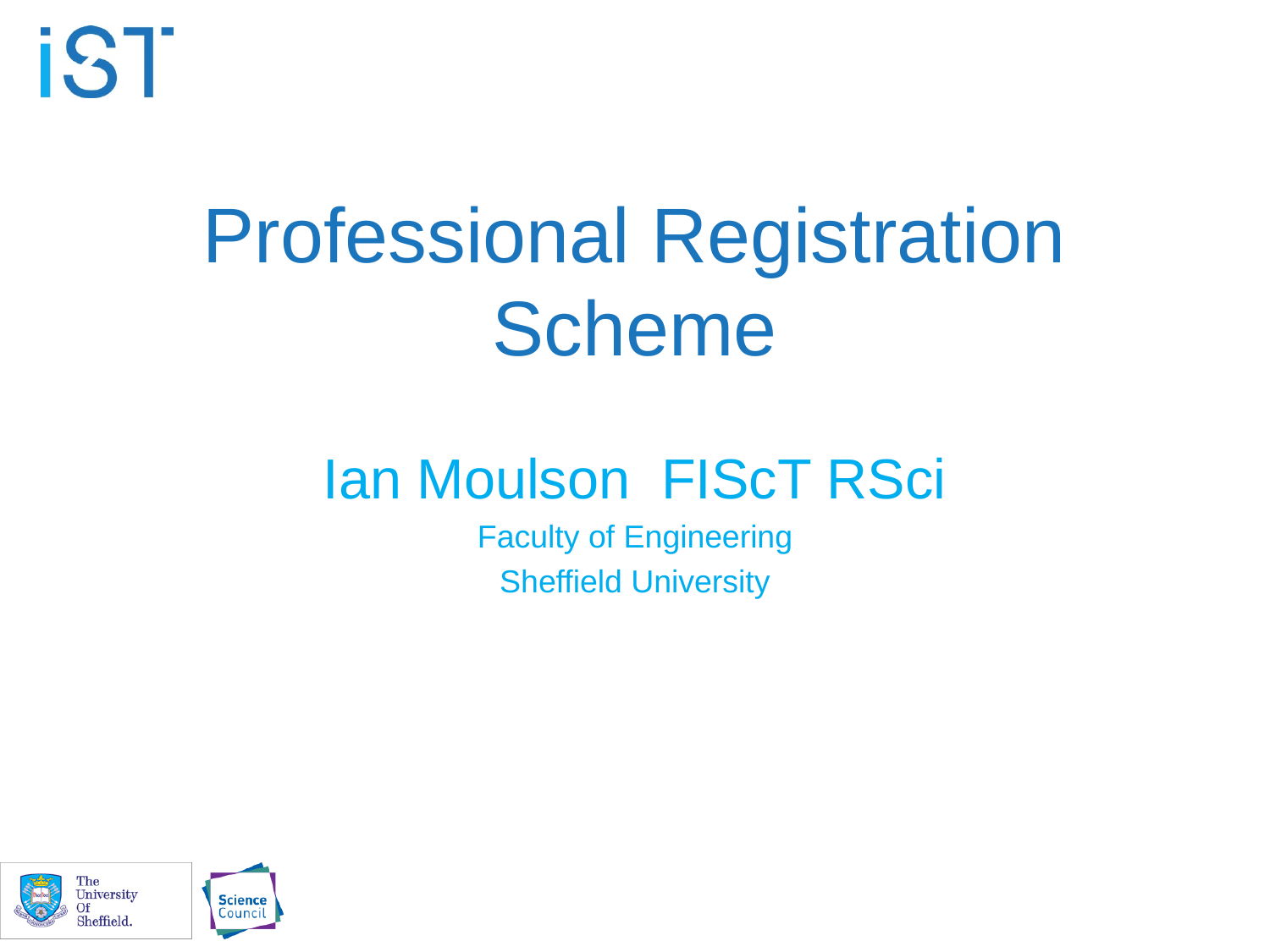

# Professional Registration Scheme
Ian Moulson  FIScT RSci
Faculty of Engineering
Sheffield University